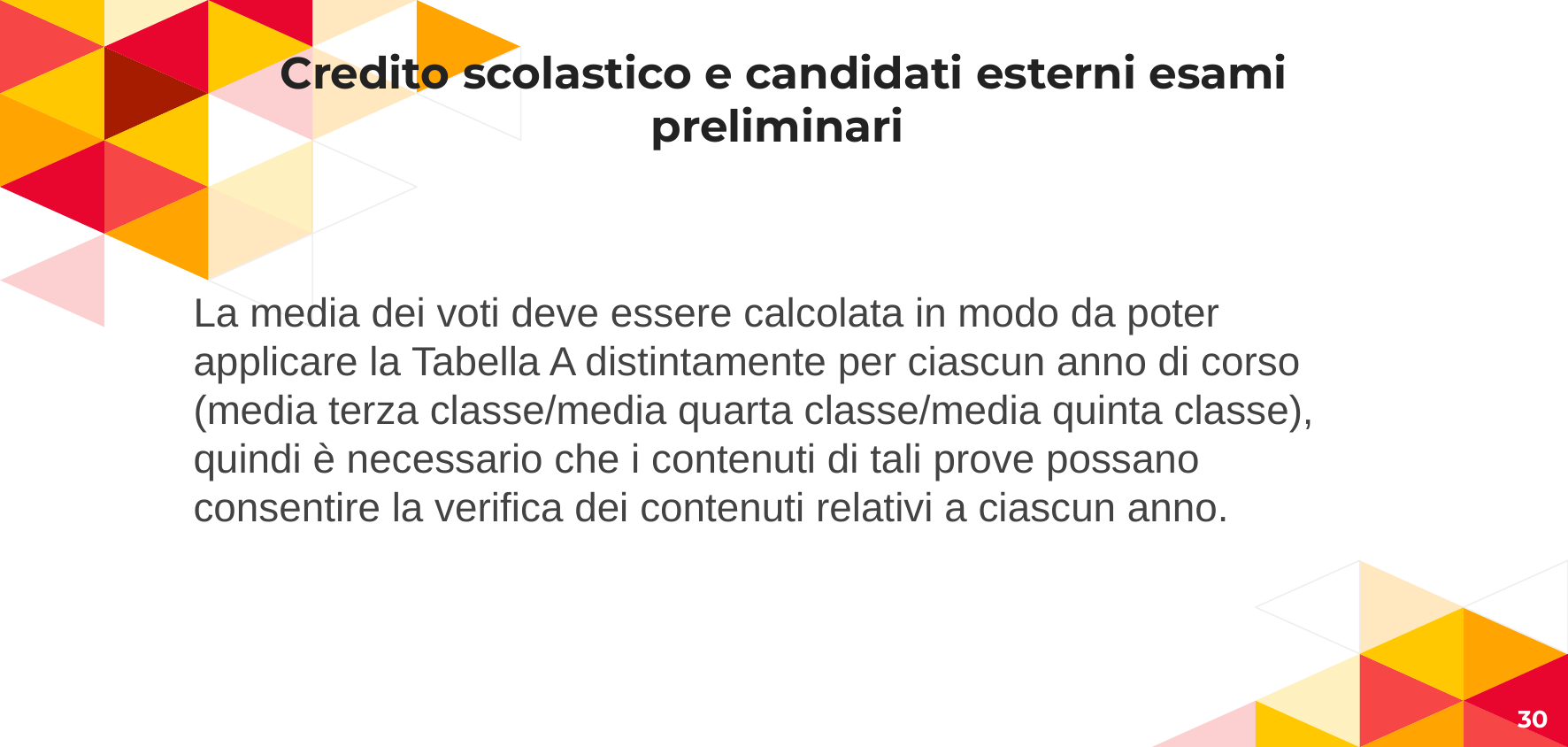

# Credito scolastico e candidati esterni esami preliminari

La media dei voti deve essere calcolata in modo da poter applicare la Tabella A distintamente per ciascun anno di corso (media terza classe/media quarta classe/media quinta classe), quindi è necessario che i contenuti di tali prove possano consentire la verifica dei contenuti relativi a ciascun anno.

30